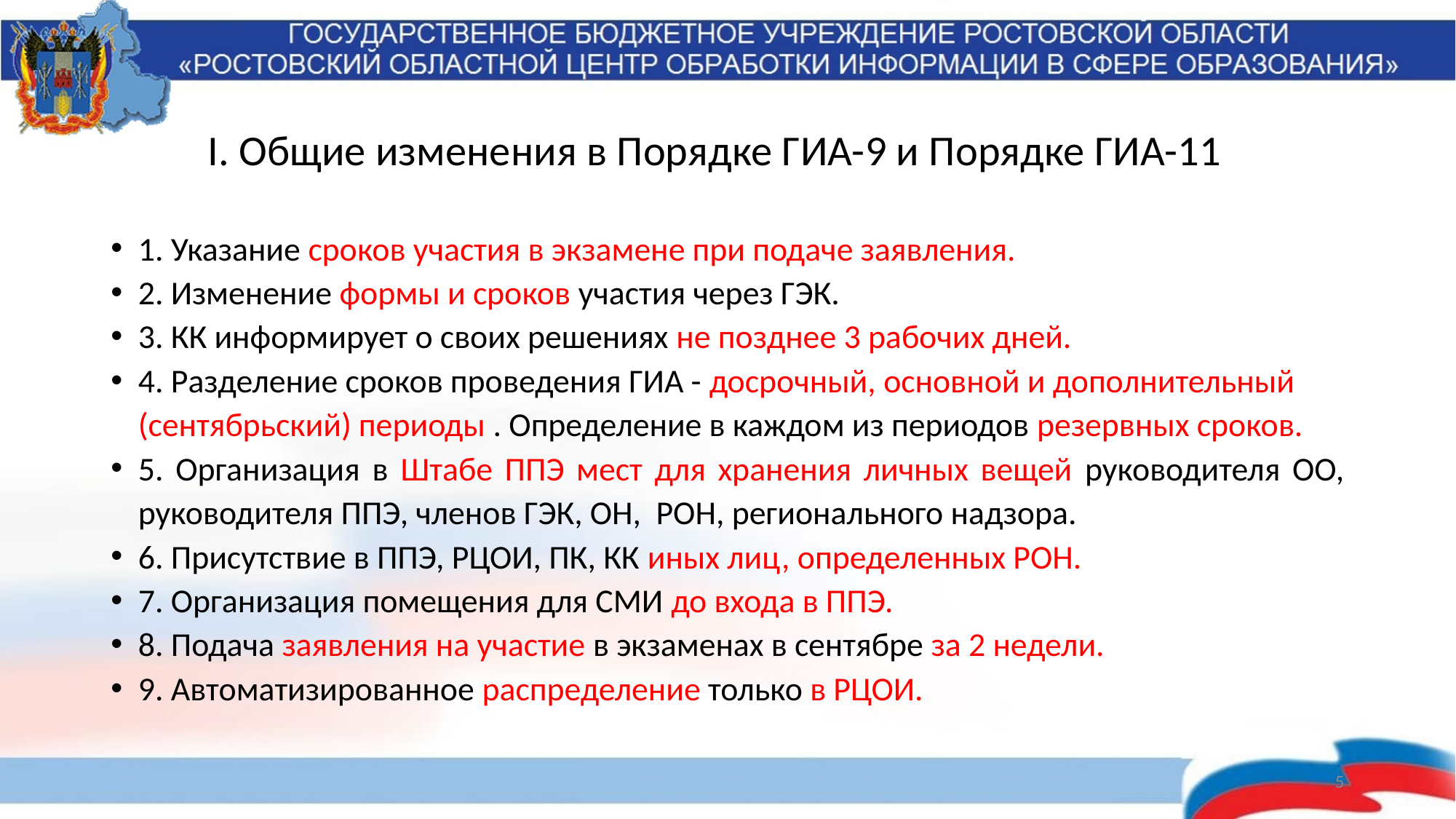

# I. Общие изменения в Порядке ГИА-9 и Порядке ГИА-11
1. Указание сроков участия в экзамене при подаче заявления.
2. Изменение формы и сроков участия через ГЭК.
3. КК информирует о своих решениях не позднее 3 рабочих дней.
4. Разделение сроков проведения ГИА - досрочный, основной и дополнительный  (сентябрьский) периоды . Определение в каждом из периодов резервных сроков.
5. Организация в Штабе ППЭ мест для хранения личных вещей руководителя ОО, руководителя ППЭ, членов ГЭК, ОН,  РОН, регионального надзора.
6. Присутствие в ППЭ, РЦОИ, ПК, КК иных лиц, определенных РОН.
7. Организация помещения для СМИ до входа в ППЭ.
8. Подача заявления на участие в экзаменах в сентябре за 2 недели.
9. Автоматизированное распределение только в РЦОИ.

5